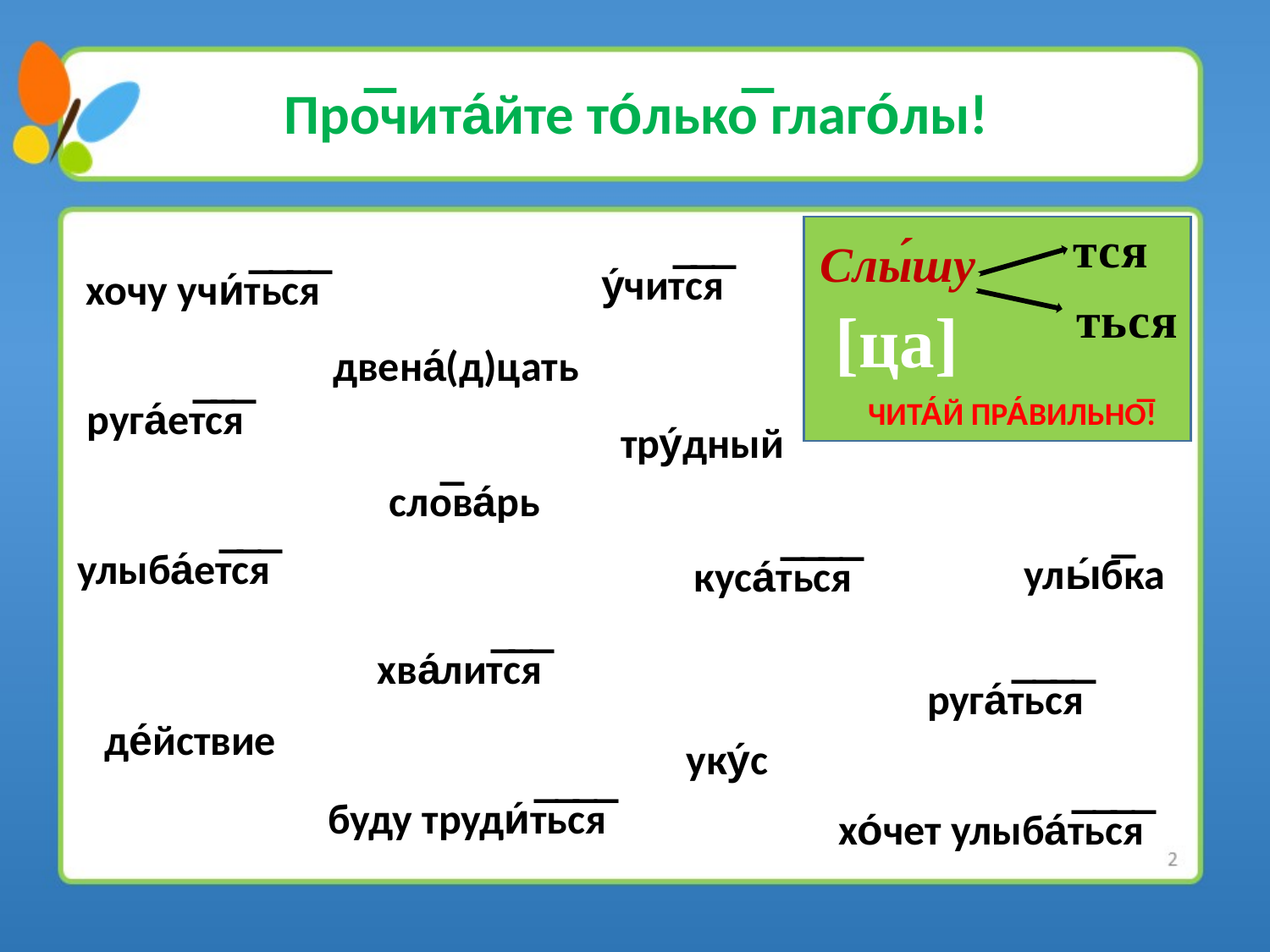

Про̅чита́йте то́лько̅ глаго́лы!

тся

Слы́шу
у́чит̅с̅я̅
 хочу учи́т̅ь̅с̅я̅

ться
[ца]

двена́(д)цать
руга́ет̅с̅я̅
ЧИТА́Й ПРА́ВИЛЬНО̅!
тру́дный
сло̅ва́рь
улыба́ет̅с̅я̅
улы́б̅ка
куса́т̅ь̅с̅я̅
хва́лит̅с̅я̅
руга́т̅ь̅с̅я̅
де́йствие
уку́с
буду труди́т̅ь̅с̅я̅
хо́чет улыба́т̅ь̅с̅я̅